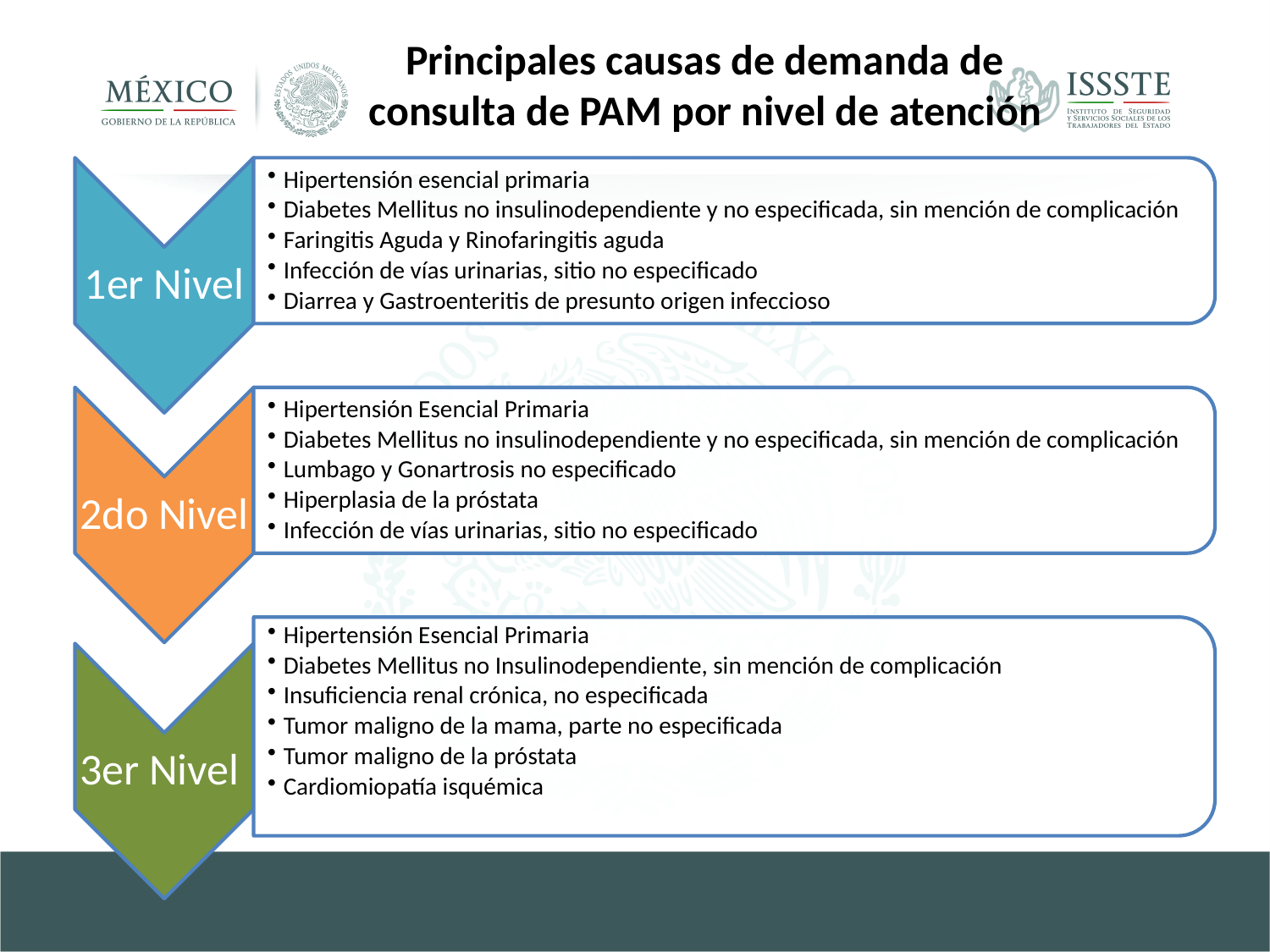

Principales causas de demanda de consulta de PAM por nivel de atención
1er Nivel
Hipertensión esencial primaria
Diabetes Mellitus no insulinodependiente y no especificada, sin mención de complicación
Faringitis Aguda y Rinofaringitis aguda
Infección de vías urinarias, sitio no especificado
Diarrea y Gastroenteritis de presunto origen infeccioso
2do Nivel
Hipertensión Esencial Primaria
Diabetes Mellitus no insulinodependiente y no especificada, sin mención de complicación
Lumbago y Gonartrosis no especificado
Hiperplasia de la próstata
Infección de vías urinarias, sitio no especificado
3er Nivel
Hipertensión Esencial Primaria
Diabetes Mellitus no Insulinodependiente, sin mención de complicación
Insuficiencia renal crónica, no especificada
Tumor maligno de la mama, parte no especificada
Tumor maligno de la próstata
Cardiomiopatía isquémica